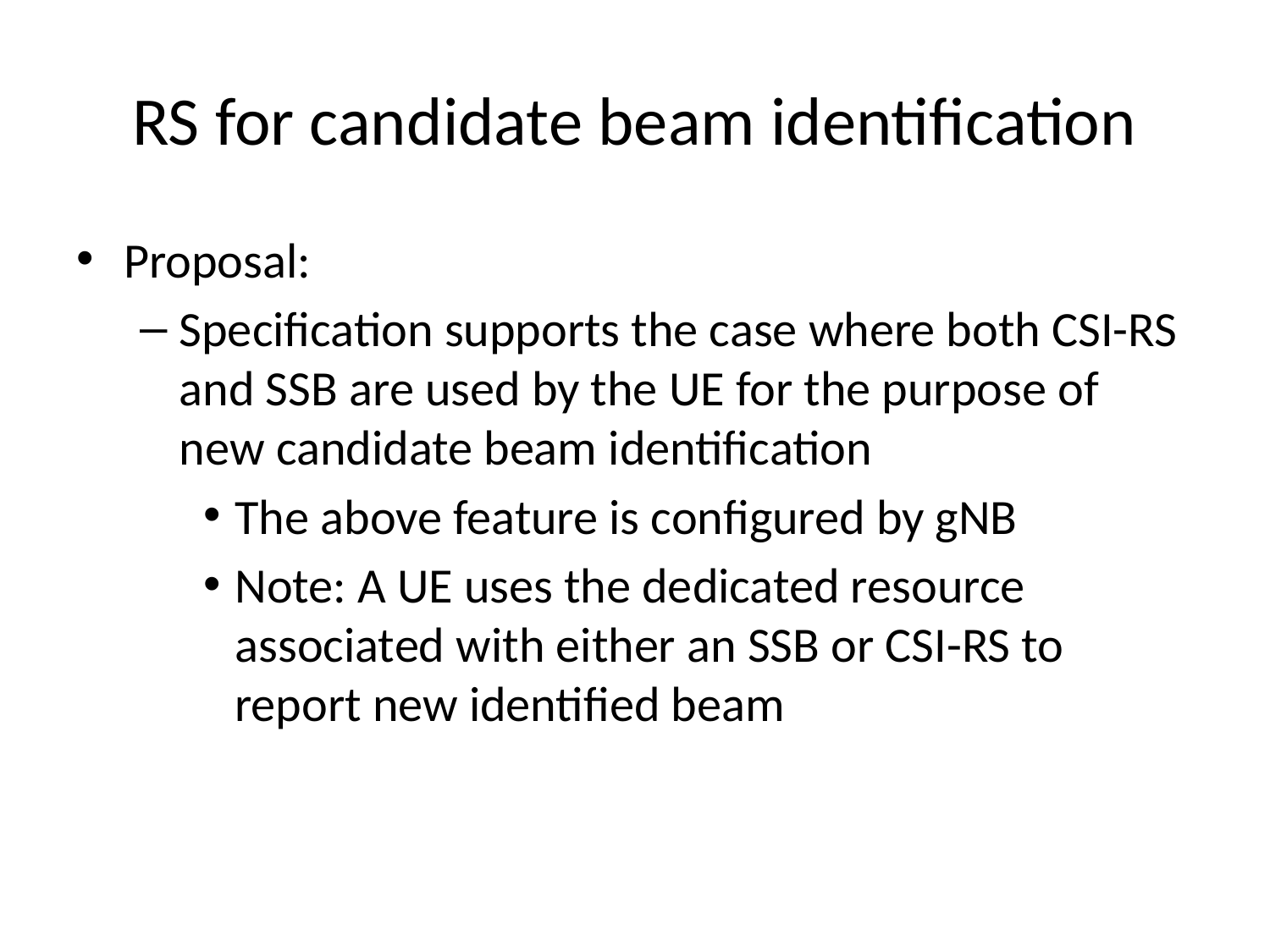

# RS for candidate beam identification
Proposal:
Specification supports the case where both CSI-RS and SSB are used by the UE for the purpose of new candidate beam identification
The above feature is configured by gNB
Note: A UE uses the dedicated resource associated with either an SSB or CSI-RS to report new identified beam